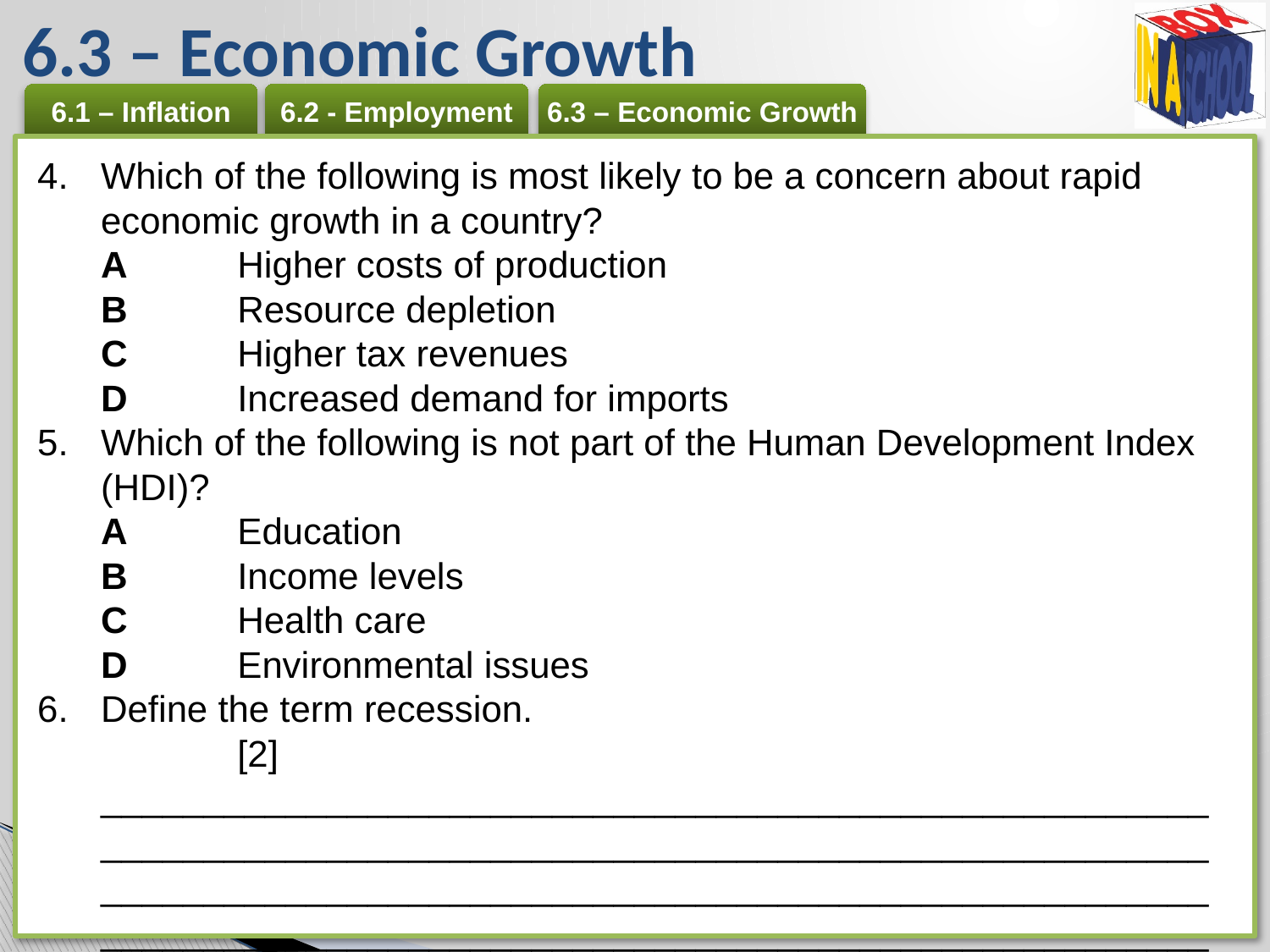

# 6.3 – Economic Growth
Which of the following is most likely to be a concern about rapid economic growth in a country?
A 	Higher costs of production
B 	Resource depletion
C 	Higher tax revenues
D 	Increased demand for imports
Which of the following is not part of the Human Development Index (HDI)?
A 	Education
B 	Income levels
C 	Health care
D 	Environmental issues
Define the term recession. 	[2]
________________________________________________________________________________________________________________________________________________________________________________________________________________________